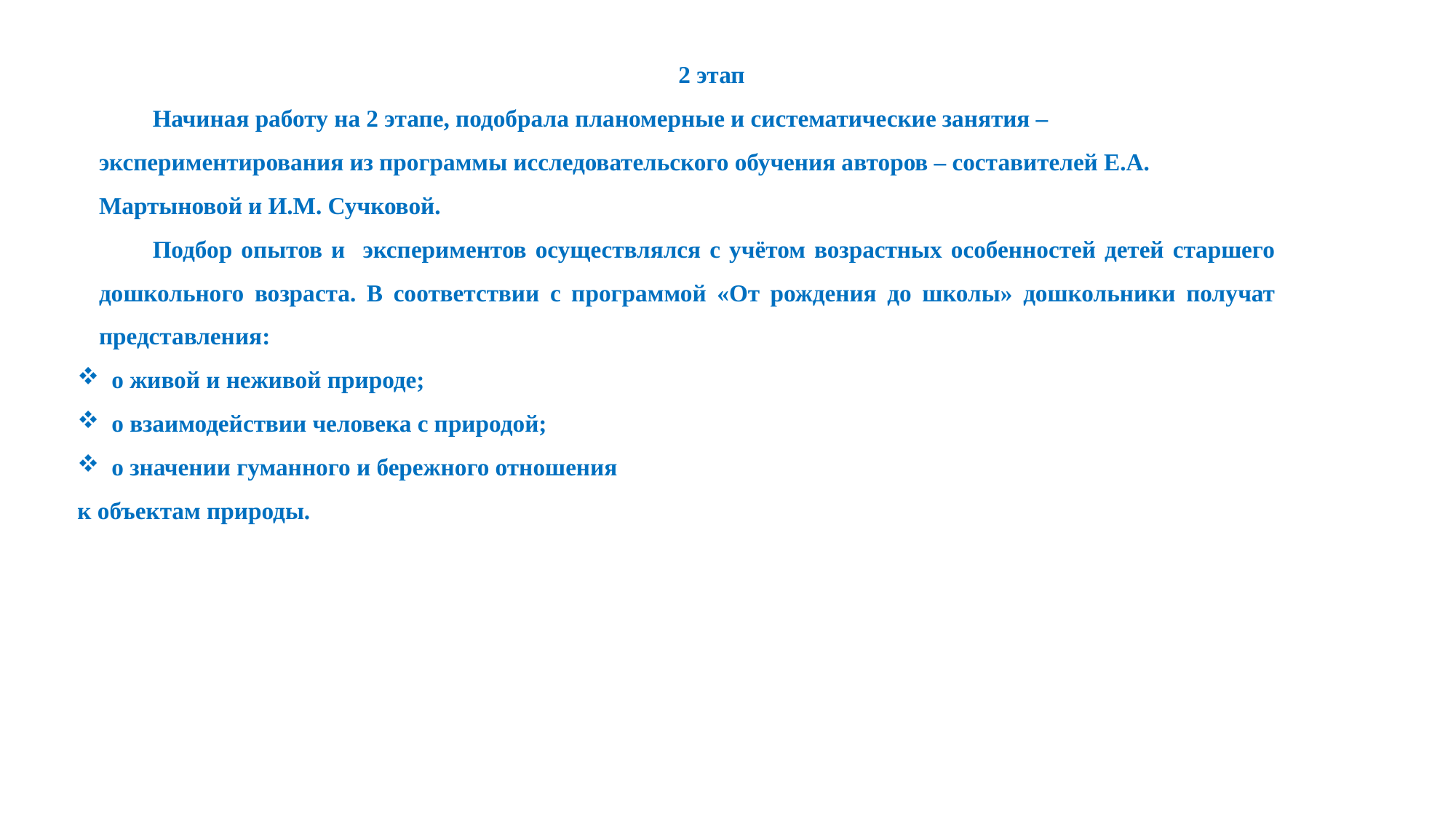

2 этап
Начиная работу на 2 этапе, подобрала планомерные и систематические занятия – экспериментирования из программы исследовательского обучения авторов – составителей Е.А. Мартыновой и И.М. Сучковой.
Подбор опытов и  экспериментов осуществлялся с учётом возрастных особенностей детей старшего дошкольного возраста. В соответствии с программой «От рождения до школы» дошкольники получат представления:
о живой и неживой природе;
о взаимодействии человека с природой;
о значении гуманного и бережного отношения
к объектам природы.